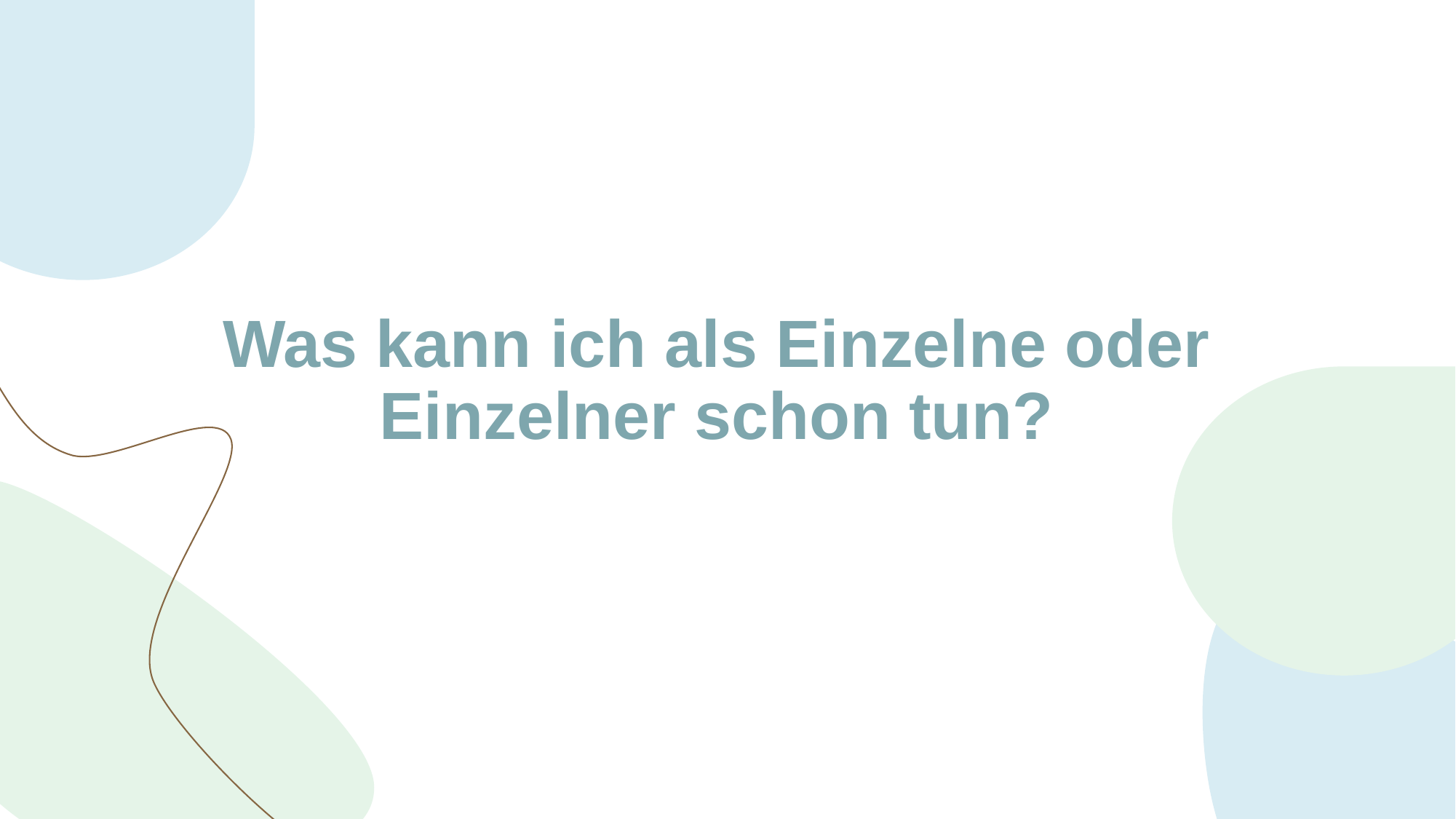

# Was kann ich als Einzelne oder Einzelner schon tun?

11